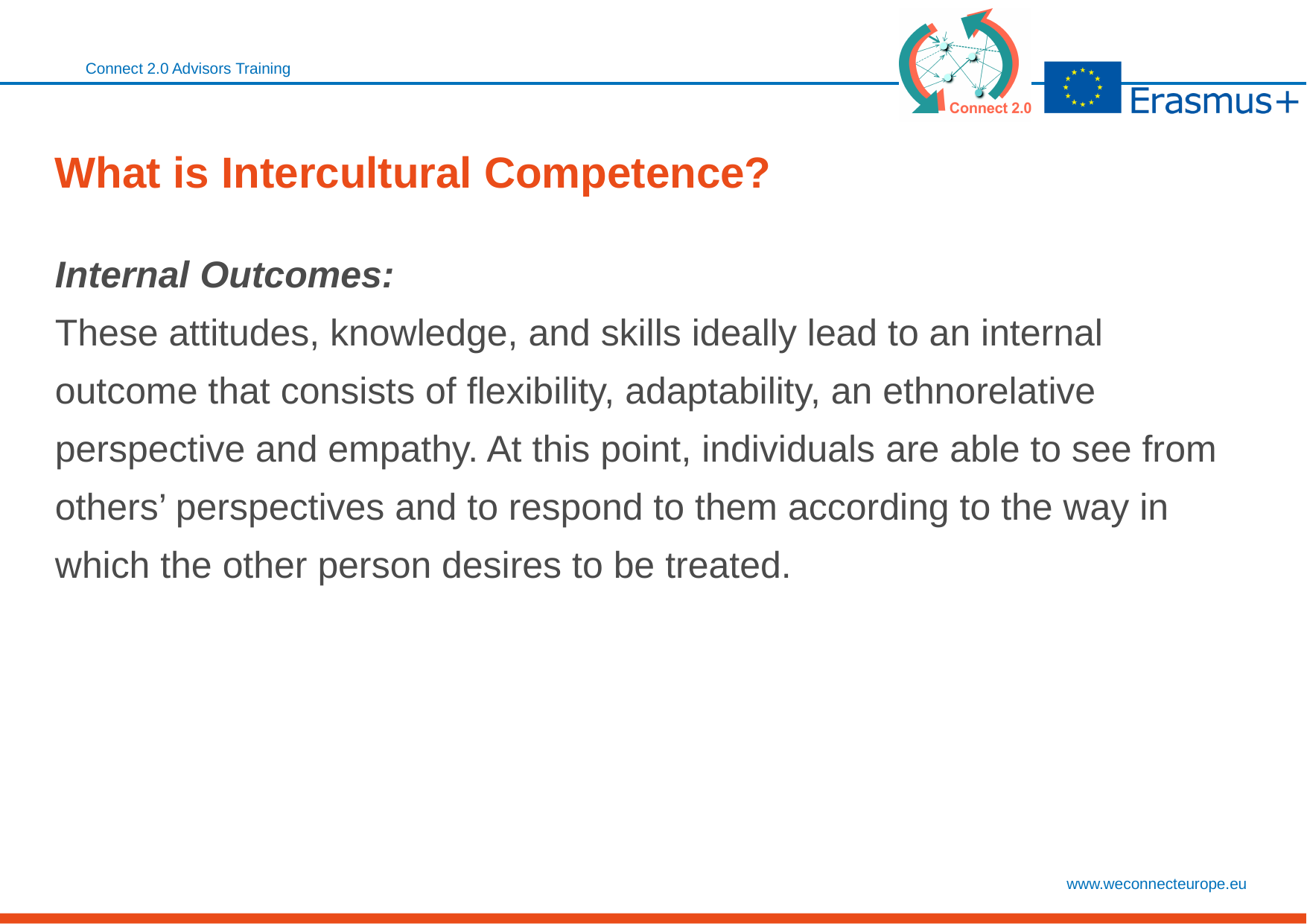

Connect 2.0 Advisors Training
# What is Intercultural Competence?
Internal Outcomes:
These attitudes, knowledge, and skills ideally lead to an internal outcome that consists of flexibility, adaptability, an ethnorelative perspective and empathy. At this point, individuals are able to see from others’ perspectives and to respond to them according to the way in which the other person desires to be treated.